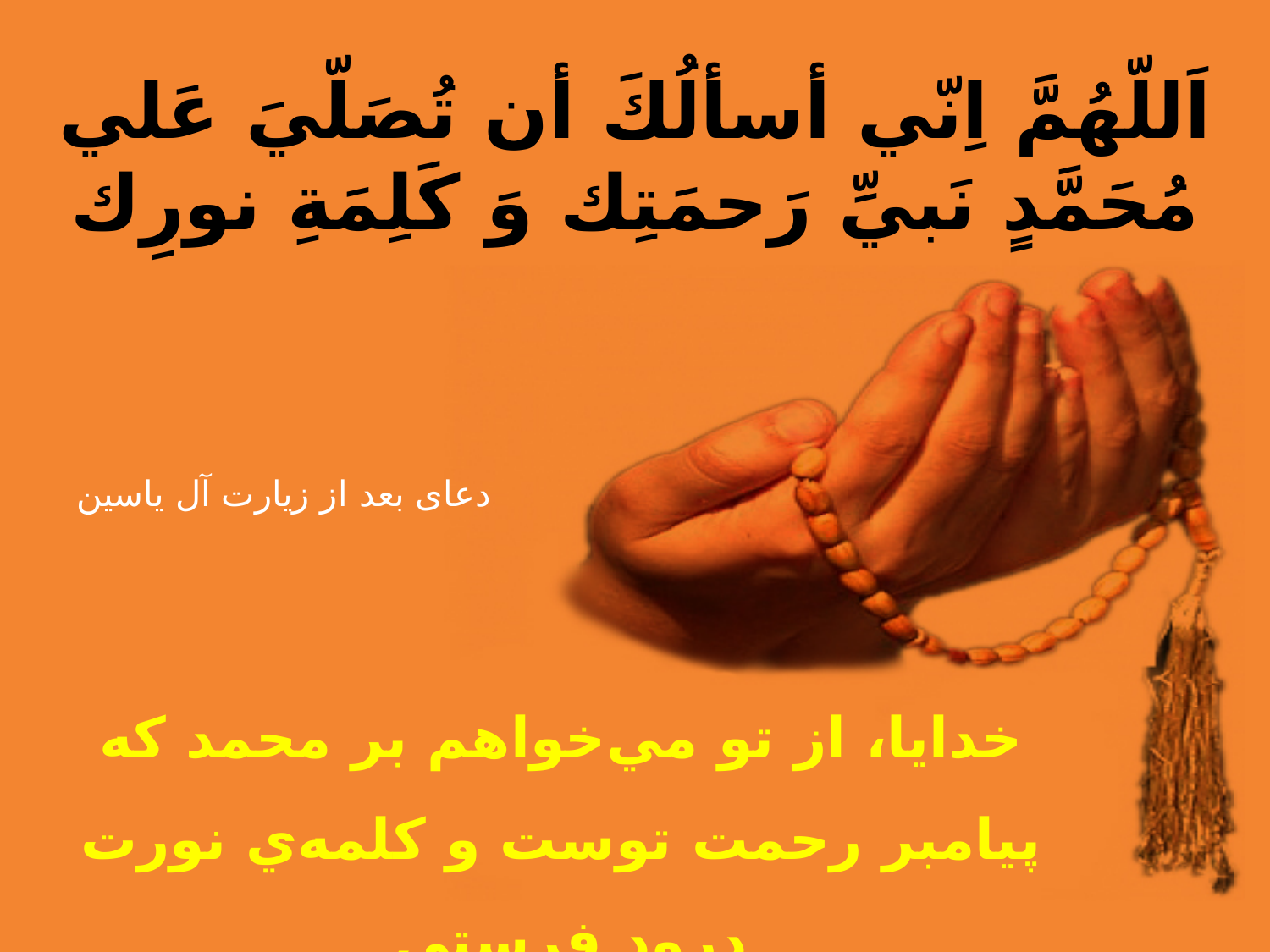

اَللّهُمَّ اِنّي أسألُكَ أن تُصَلّيَ عَلي
مُحَمَّدٍ نَبيِّ رَحمَتِك وَ كَلِمَةِ نورِك
خدايا، از تو مي‌خواهم بر محمد كه پيامبر رحمت توست و كلمه‌ي نورت درود فرستي